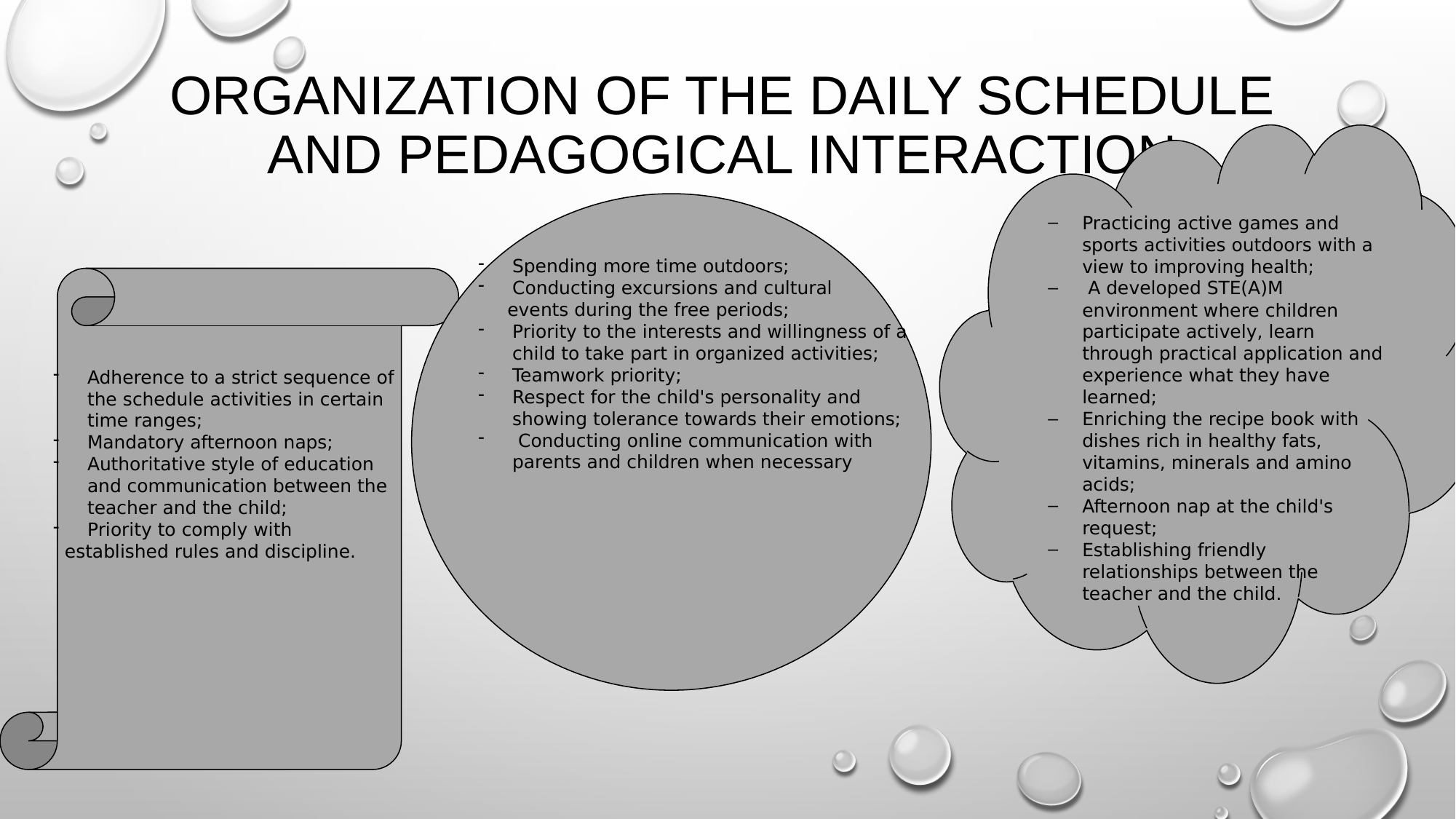

# Organization of the daily schedule and pedagogical interaction

Practicing active games and sports activities outdoors with a view to improving health;
 A developed STE(A)M environment where children participate actively, learn through practical application and experience what they have learned;
Enriching the recipe book with dishes rich in healthy fats, vitamins, minerals and amino acids;
Afternoon nap at the child's request;
Establishing friendly relationships between the teacher and the child.
Spending more time outdoors;
Conducting excursions and cultural
     events during the free periods;
Priority to the interests and willingness of a child to take part in organized activities;
Teamwork priority;
Respect for the child's personality and showing tolerance towards their emotions;
 Conducting online communication with parents and children when necessary

Adherence to a strict sequence of the schedule activities in certain time ranges;
Mandatory afternoon naps;
Authoritative style of education and communication between the teacher and the child;
Priority to comply with
  established rules and discipline.